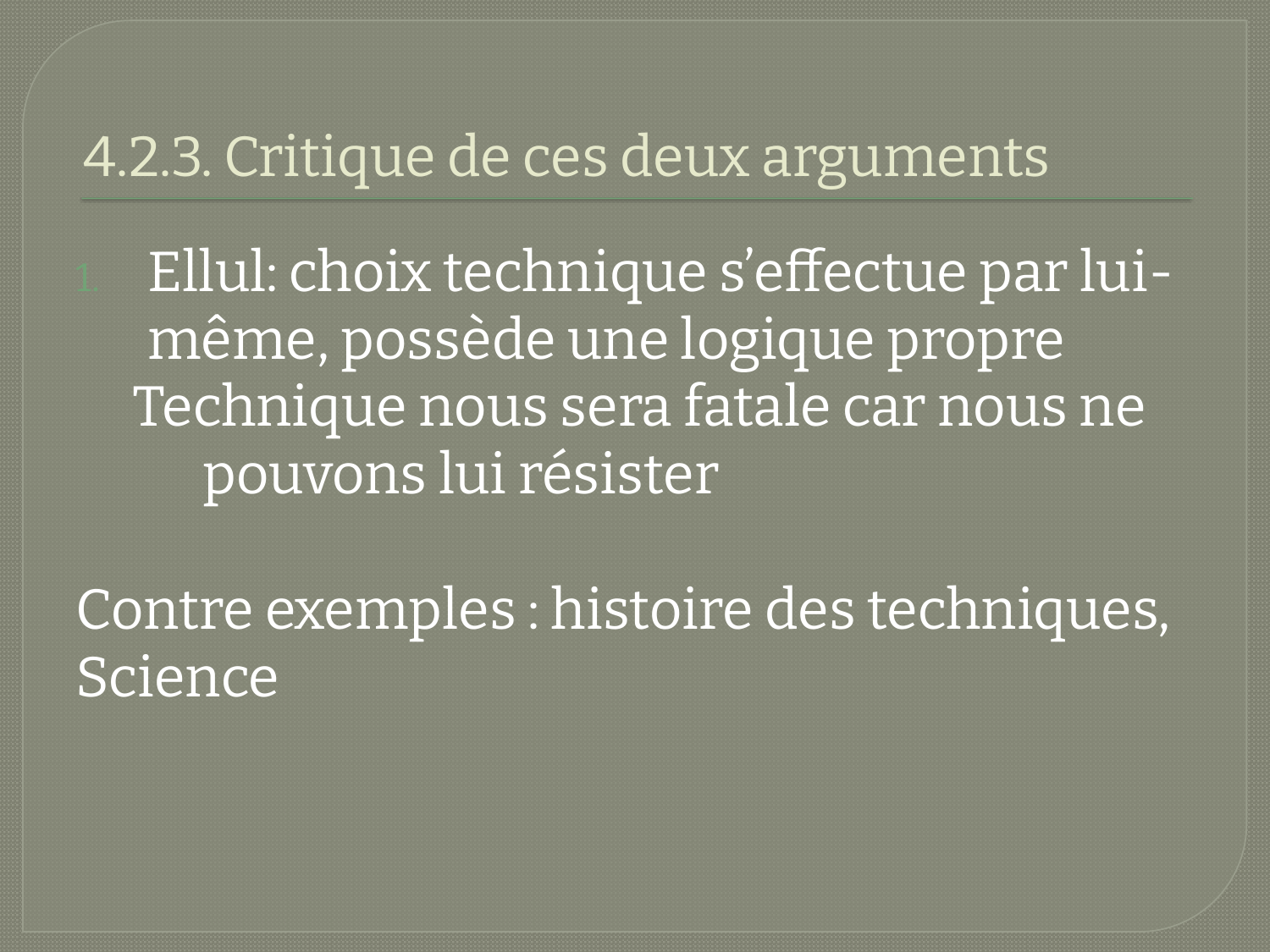

# 4.2.3. Critique de ces deux arguments
Ellul: choix technique s’effectue par lui-même, possède une logique propre
     Technique nous sera fatale car nous ne  	pouvons lui résister

Contre exemples : histoire des techniques,
Science